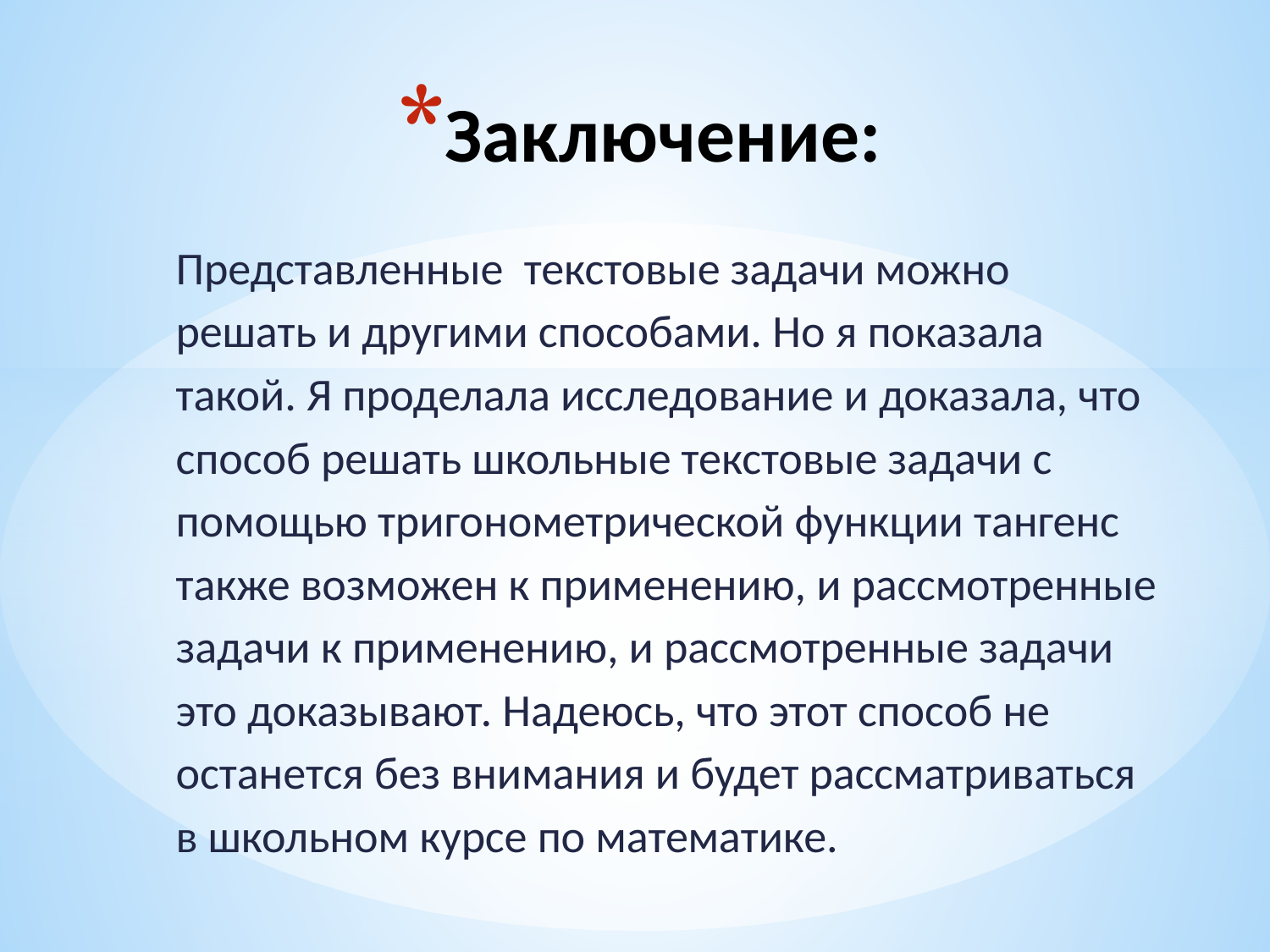

# Заключение:

Представленные  текстовые задачи можно решать и другими способами. Но я показала такой. Я проделала исследование и доказала, что способ решать школьные текстовые задачи с помощью тригонометрической функции тангенс также возможен к применению, и рассмотренные задачи к применению, и рассмотренные задачи это доказывают. Надеюсь, что этот способ не останется без внимания и будет рассматриваться в школьном курсе по математике.